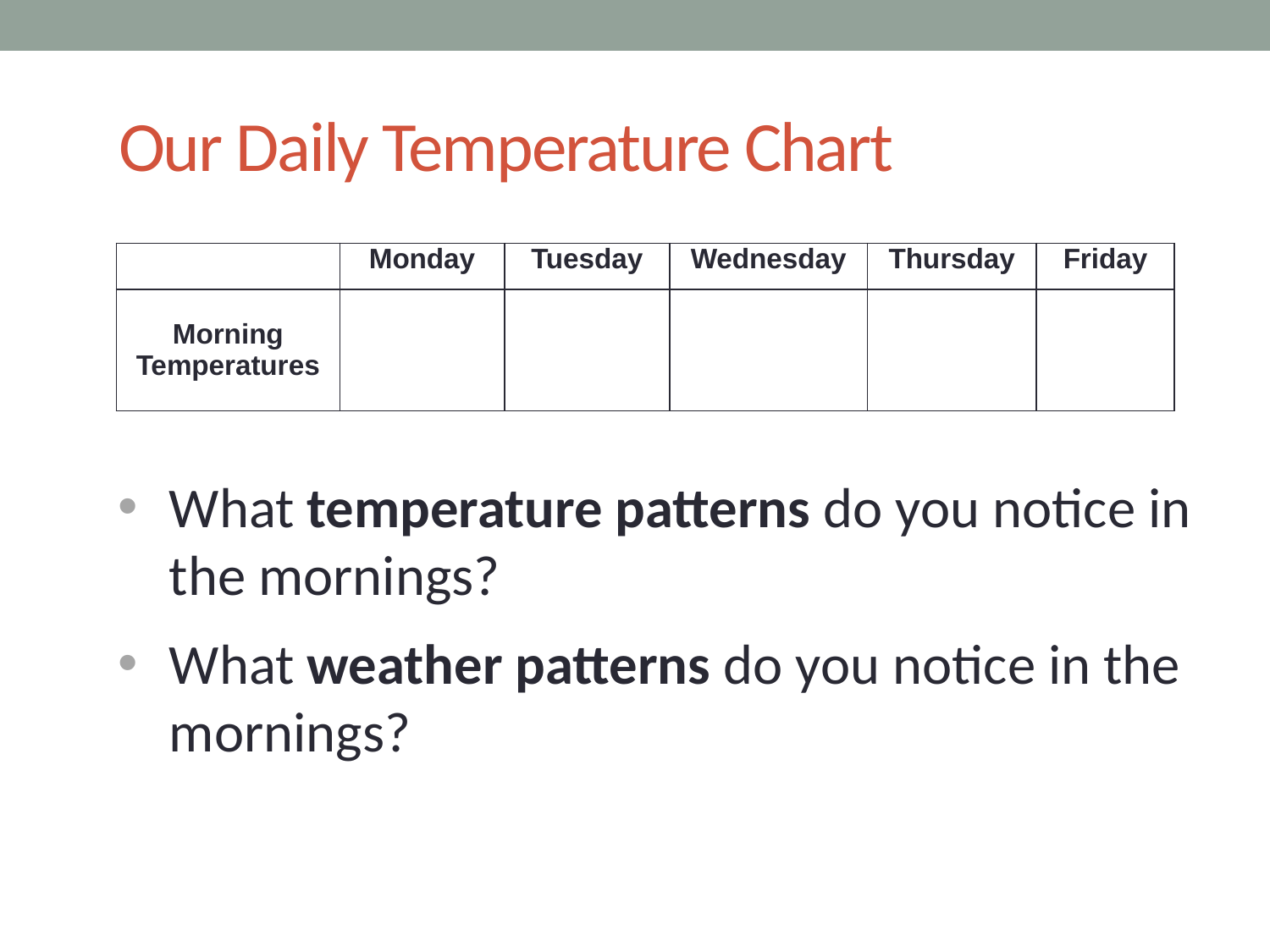

# Our Daily Temperature Chart
|  | Monday | Tuesday | Wednesday | Thursday | Friday |
| --- | --- | --- | --- | --- | --- |
| Morning Temperatures |  |  |  |  |  |
What temperature patterns do you notice in the mornings?
What weather patterns do you notice in the mornings?